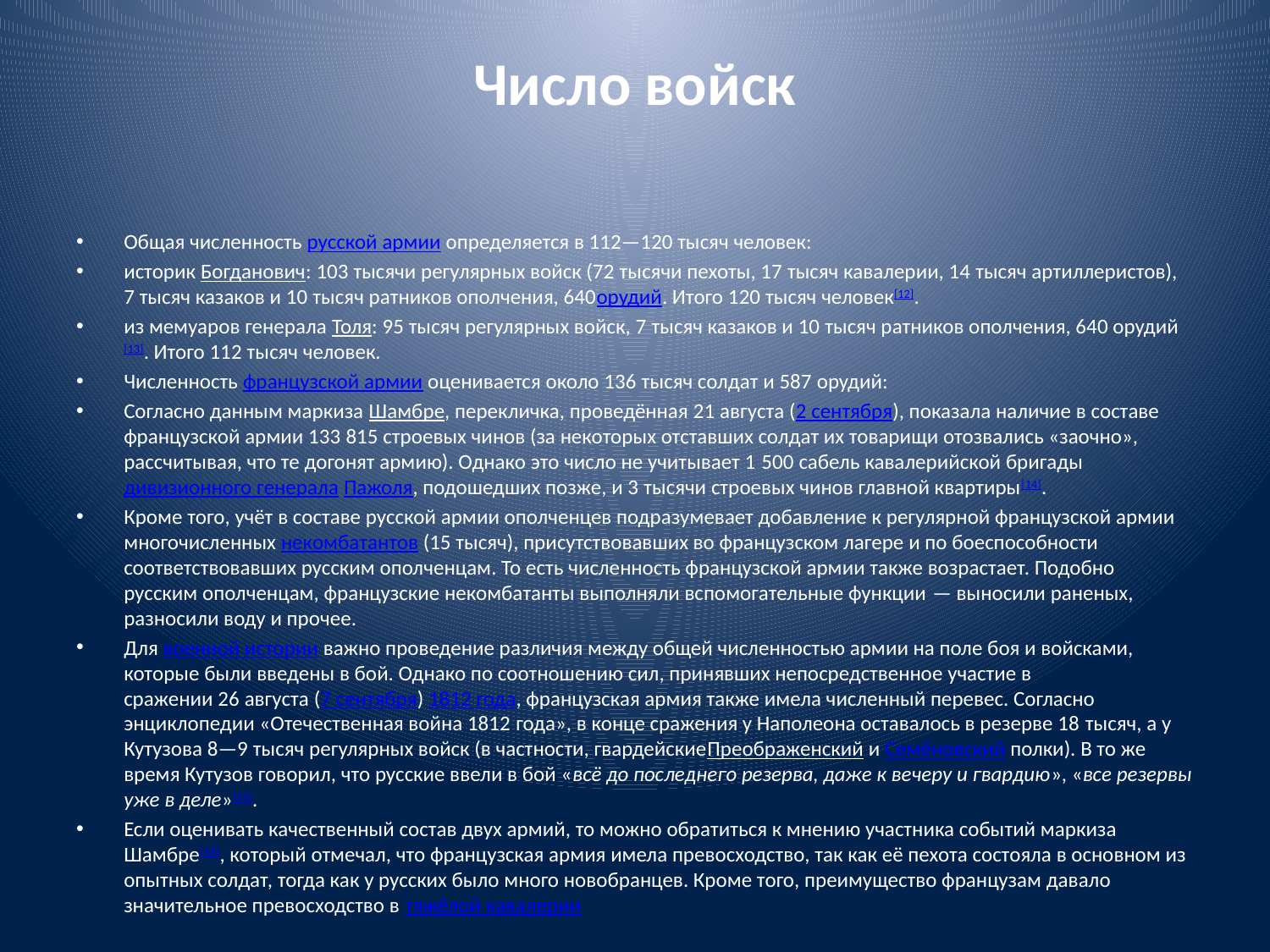

# Число войск
Общая численность русской армии определяется в 112—120 тысяч человек:
историк Богданович: 103 тысячи регулярных войск (72 тысячи пехоты, 17 тысяч кавалерии, 14 тысяч артиллеристов), 7 тысяч казаков и 10 тысяч ратников ополчения, 640орудий. Итого 120 тысяч человек[12].
из мемуаров генерала Толя: 95 тысяч регулярных войск, 7 тысяч казаков и 10 тысяч ратников ополчения, 640 орудий[13]. Итого 112 тысяч человек.
Численность французской армии оценивается около 136 тысяч солдат и 587 орудий:
Согласно данным маркиза Шамбре, перекличка, проведённая 21 августа (2 сентября), показала наличие в составе французской армии 133 815 строевых чинов (за некоторых отставших солдат их товарищи отозвались «заочно», рассчитывая, что те догонят армию). Однако это число не учитывает 1 500 сабель кавалерийской бригады дивизионного генерала Пажоля, подошедших позже, и 3 тысячи строевых чинов главной квартиры[14].
Кроме того, учёт в составе русской армии ополченцев подразумевает добавление к регулярной французской армии многочисленных некомбатантов (15 тысяч), присутствовавших во французском лагере и по боеспособности соответствовавших русским ополченцам. То есть численность французской армии также возрастает. Подобно русским ополченцам, французские некомбатанты выполняли вспомогательные функции — выносили раненых, разносили воду и прочее.
Для военной истории важно проведение различия между общей численностью армии на поле боя и войсками, которые были введены в бой. Однако по соотношению сил, принявших непосредственное участие в сражении 26 августа (7 сентября) 1812 года, французская армия также имела численный перевес. Согласно энциклопедии «Отечественная война 1812 года», в конце сражения у Наполеона оставалось в резерве 18 тысяч, а у Кутузова 8—9 тысяч регулярных войск (в частности, гвардейскиеПреображенский и Семёновский полки). В то же время Кутузов говорил, что русские ввели в бой «всё до последнего резерва, даже к вечеру и гвардию», «все резервы уже в деле»[15].
Если оценивать качественный состав двух армий, то можно обратиться к мнению участника событий маркиза Шамбре[16], который отмечал, что французская армия имела превосходство, так как её пехота состояла в основном из опытных солдат, тогда как у русских было много новобранцев. Кроме того, преимущество французам давало значительное превосходство в тяжёлой кавалерии